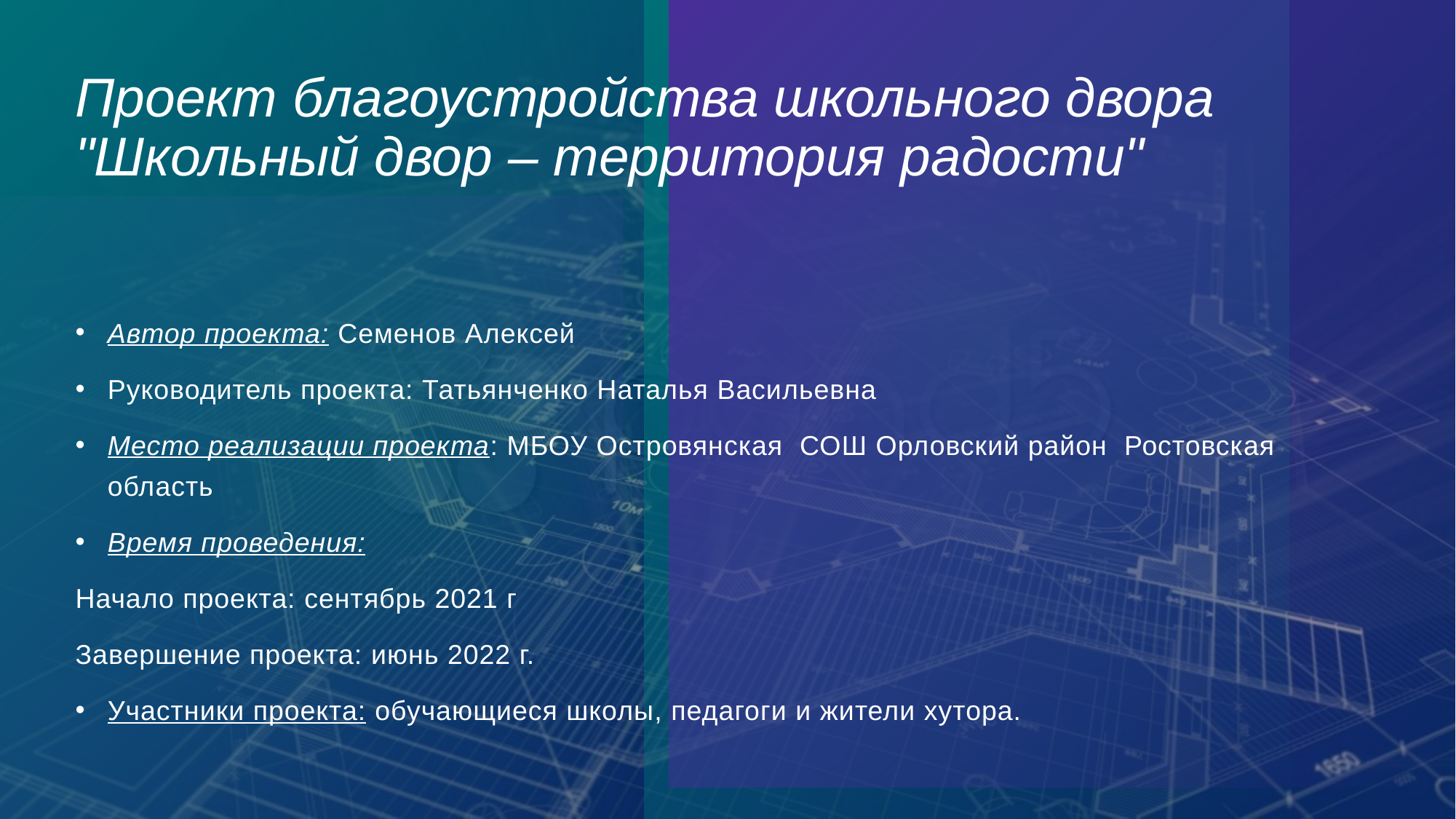

# Проект благоустройства школьного двора "Школьный двор – территория радости"

Автор проекта: Семенов Алексей
Руководитель проекта: Татьянченко Наталья Васильевна
Место реализации проекта: МБОУ Островянская  СОШ Орловский район  Ростовская область
Время проведения:
Начало проекта: сентябрь 2021 г
Завершение проекта: июнь 2022 г.
Участники проекта: обучающиеся школы, педагоги и жители хутора.